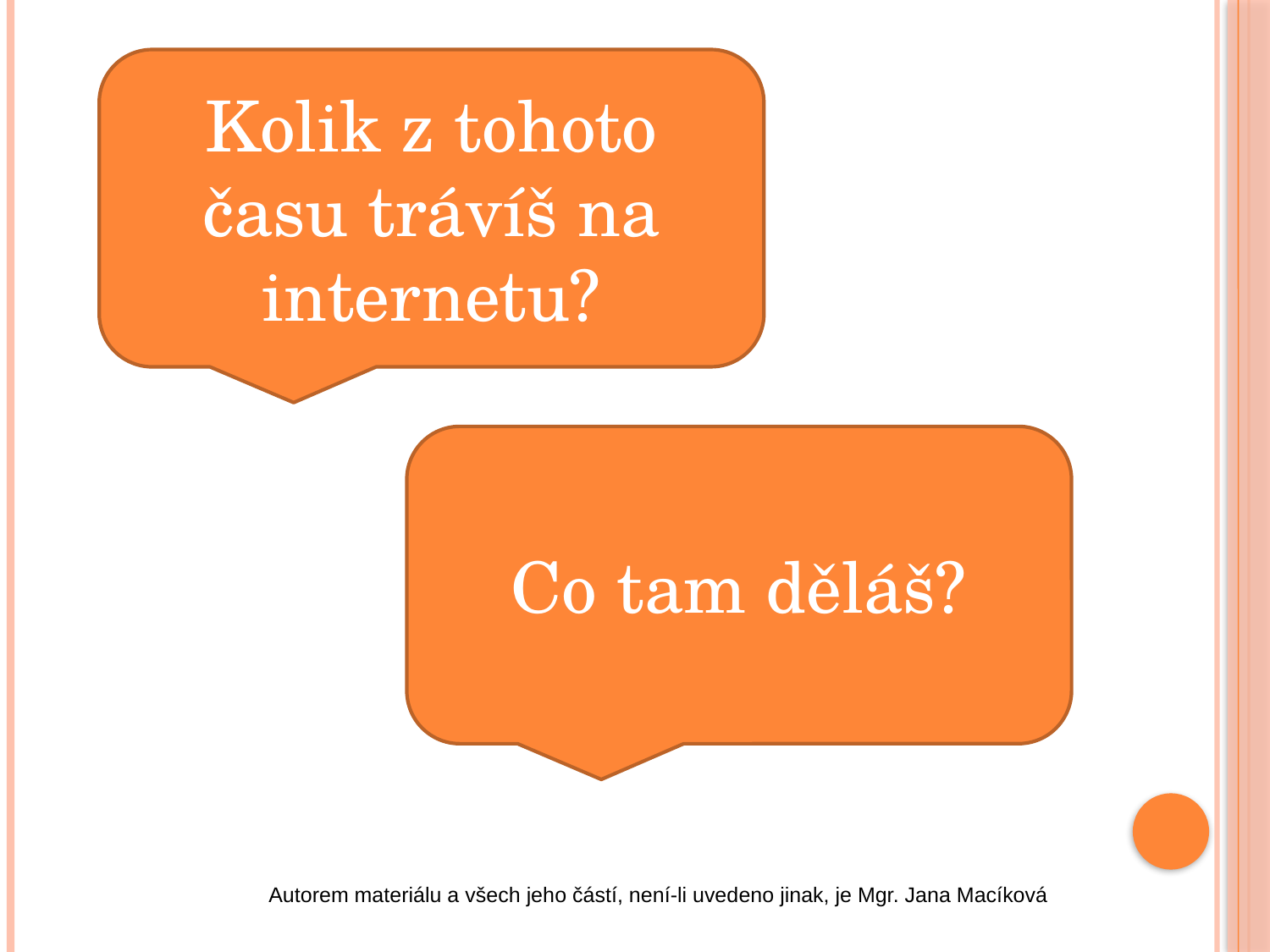

#
Kolik z tohoto času trávíš na internetu?

Co tam děláš?
Autorem materiálu a všech jeho částí, není-li uvedeno jinak, je Mgr. Jana Macíková